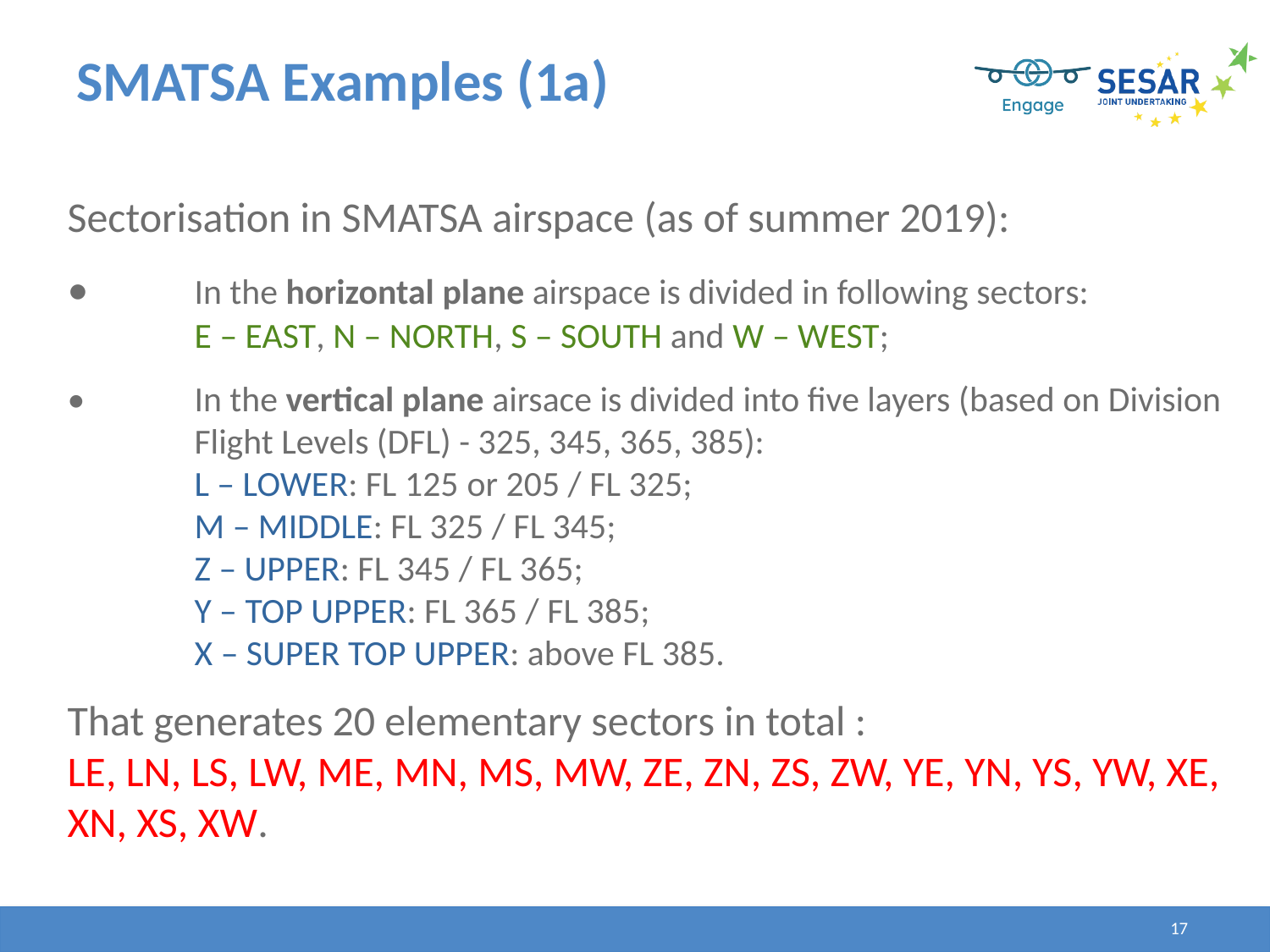

# SMATSA Examples (1a)
Sectorisation in SMATSA airspace (as of summer 2019):

•	In the horizontal plane airspace is divided in following sectors:
	E – EAST, N – NORTH, S – SOUTH and W – WEST;

•	In the vertical plane airsace is divided into five layers (based on Division 	Flight Levels (DFL) - 325, 345, 365, 385):
	L – LOWER: FL 125 or 205 / FL 325;
	M – MIDDLE: FL 325 / FL 345;
	Z – UPPER: FL 345 / FL 365;
	Y – TOP UPPER: FL 365 / FL 385;
	X – SUPER TOP UPPER: above FL 385.

That generates 20 elementary sectors in total :
LE, LN, LS, LW, ME, MN, MS, MW, ZE, ZN, ZS, ZW, YE, YN, YS, YW, XE, XN, XS, XW.
17